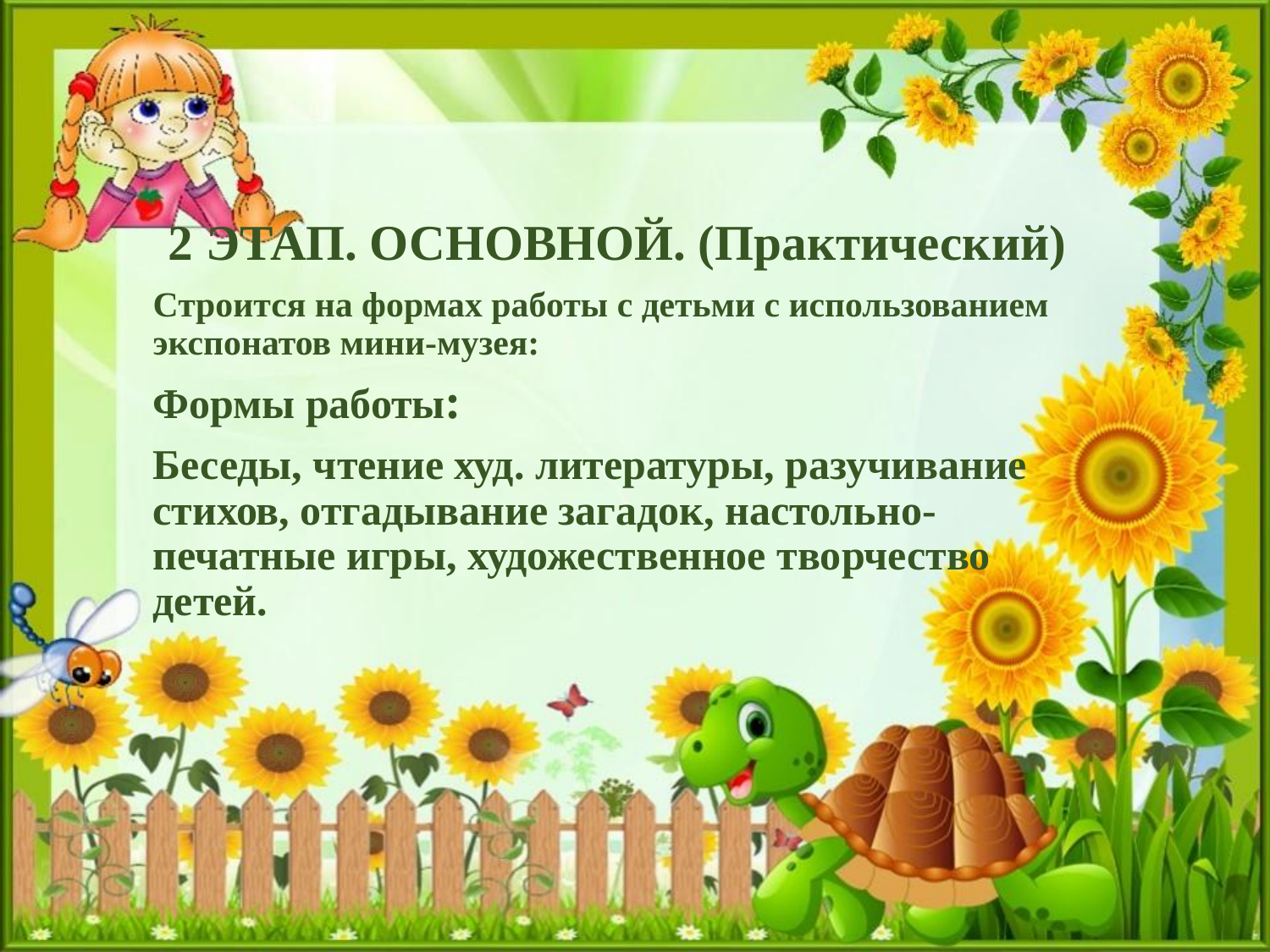

# 2 ЭТАП. ОСНОВНОЙ. (Практический)
Строится на формах работы с детьми с использованием экспонатов мини-музея:
Формы работы:
Беседы, чтение худ. литературы, разучивание стихов, отгадывание загадок, настольно-печатные игры, художественное творчество детей.